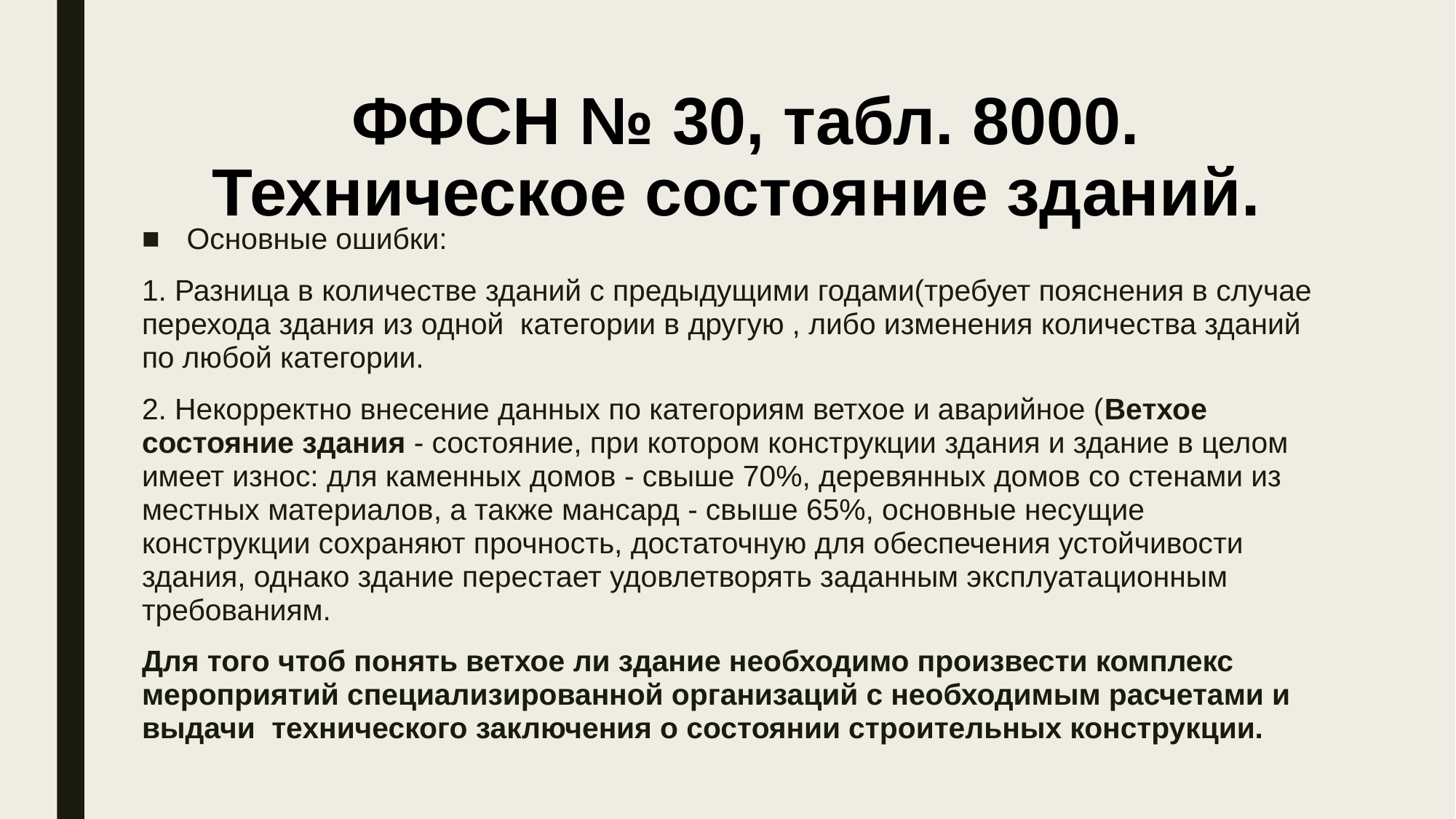

# ФФСН № 30, табл. 8000. Техническое состояние зданий.
Основные ошибки:
1. Разница в количестве зданий с предыдущими годами(требует пояснения в случае перехода здания из одной  категории в другую , либо изменения количества зданий по любой категории.
2. Некорректно внесение данных по категориям ветхое и аварийное (Ветхое состояние здания - состояние, при котором конструкции здания и здание в целом имеет износ: для каменных домов - свыше 70%, деревянных домов со стенами из местных материалов, а также мансард - свыше 65%, основные несущие конструкции сохраняют прочность, достаточную для обеспечения устойчивости здания, однако здание перестает удовлетворять заданным эксплуатационным требованиям.
Для того чтоб понять ветхое ли здание необходимо произвести комплекс мероприятий специализированной организаций с необходимым расчетами и выдачи  технического заключения о состоянии строительных конструкции.